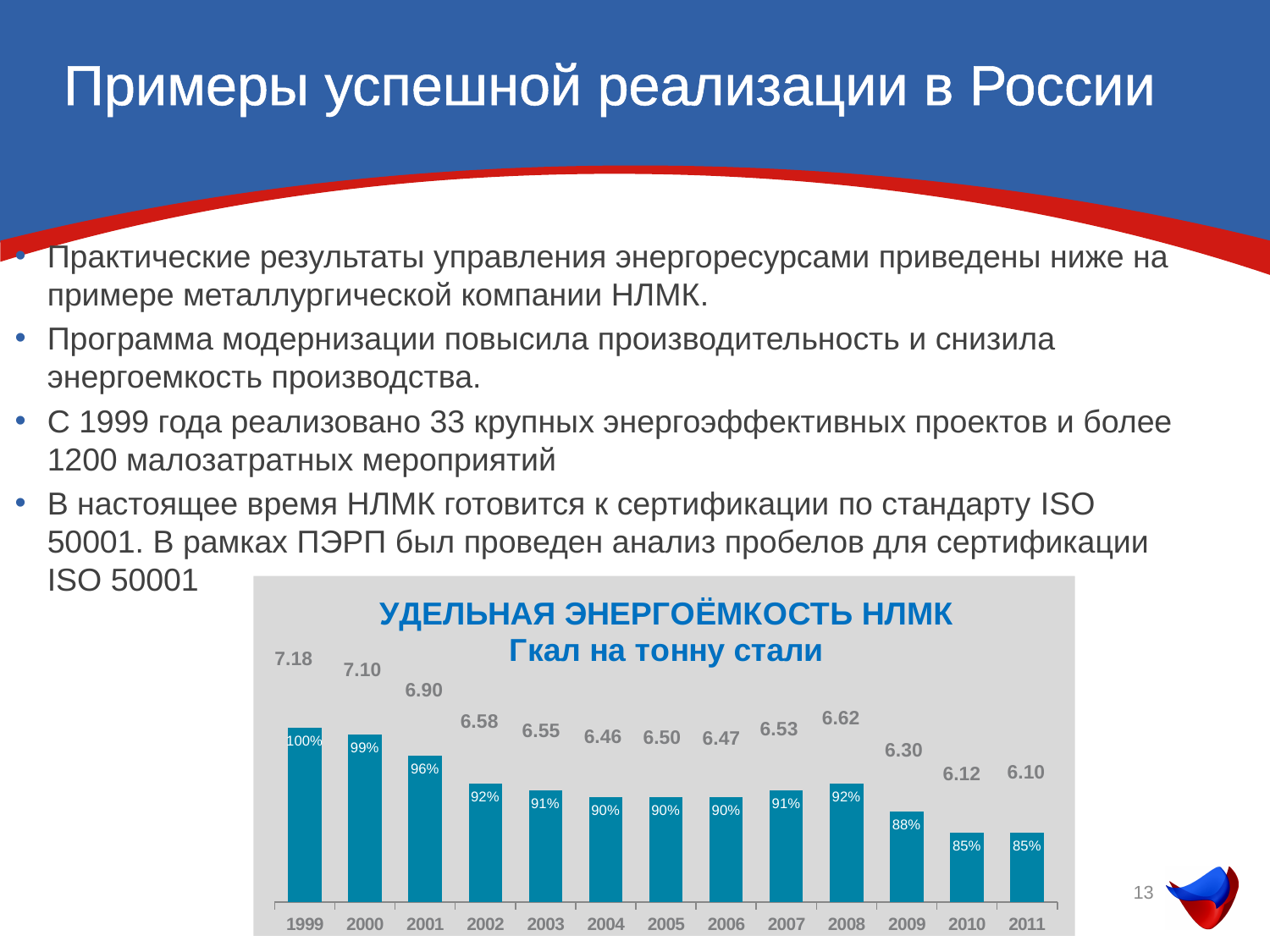

# Примеры успешной реализации в России
Практические результаты управления энергоресурсами приведены ниже на примере металлургической компании НЛМК.
Программа модернизации повысила производительность и снизила энергоемкость производства.
С 1999 года реализовано 33 крупных энергоэффективных проектов и более 1200 малозатратных мероприятий
В настоящее время НЛМК готовится к сертификации по стандарту ISO 50001. В рамках ПЭРП был проведен анализ пробелов для сертификации ISO 50001

### Chart: УДЕЛЬНАЯ ЭНЕРГОЁМКОСТЬ НЛМК
Гкал на тонну стали

| Category |  |
|---|---|
| 1999 | 1.0 |
| 2000 | 0.99 |
| 2001 | 0.9600000000000004 |
| 2002 | 0.92 |
| 2003 | 0.91 |
| 2004 | 0.9 |
| 2005 | 0.9 |
| 2006 | 0.9 |
| 2007 | 0.91 |
| 2008 | 0.92 |
| 2009 | 0.88 |
| 2010 | 0.8500000000000004 |
| 2011 | 0.8500000000000004 |
7.18
7.10
6.90
6.62
6.58
6.53
6.55
6.46
6.50
6.47
6.30
6.10
6.12
13